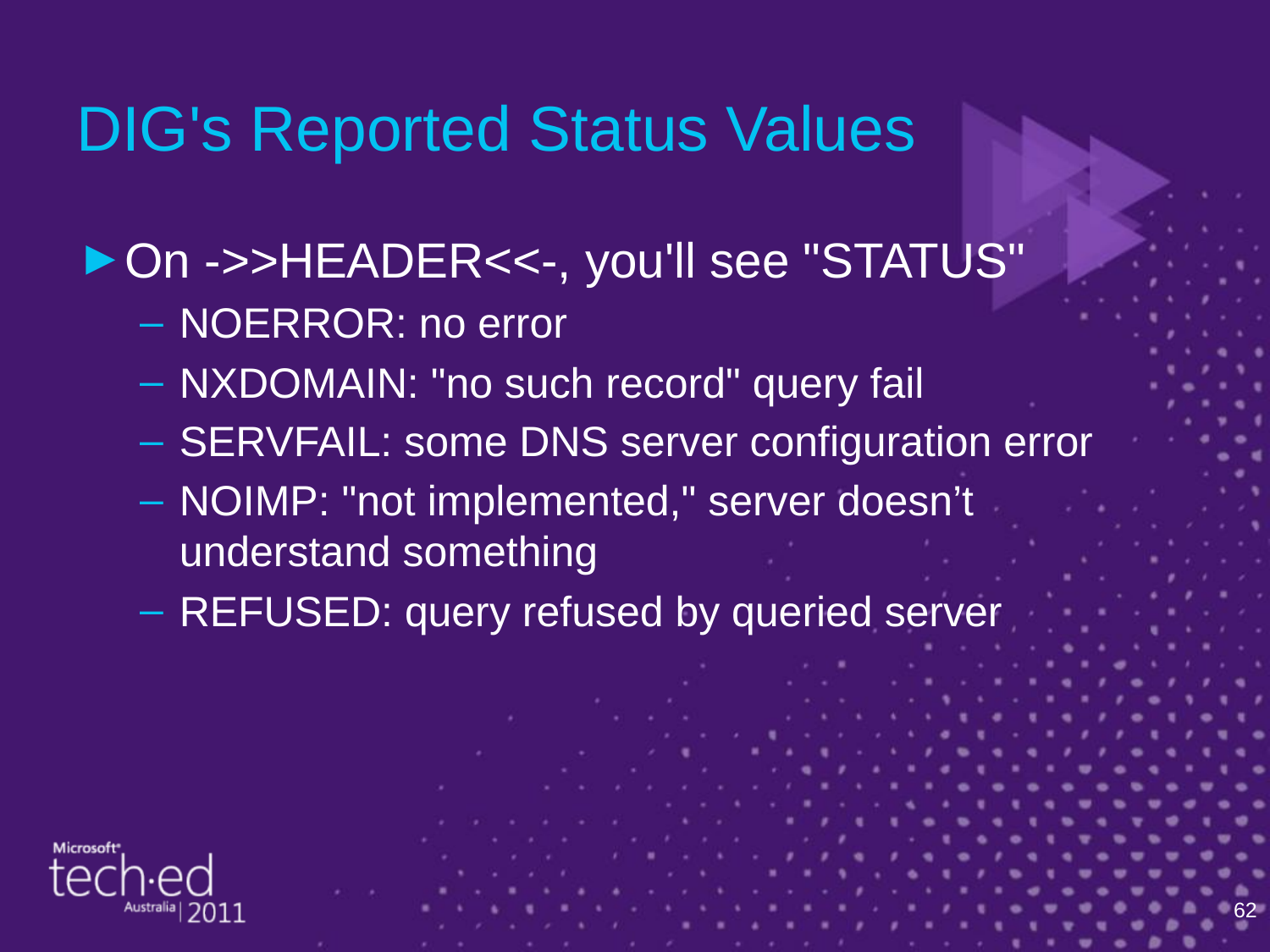

# DIG's Reported Status Values
On ->>HEADER<<-, you'll see "STATUS"
NOERROR: no error
NXDOMAIN: "no such record" query fail
SERVFAIL: some DNS server configuration error
NOIMP: "not implemented," server doesn’t understand something
REFUSED: query refused by queried server
62